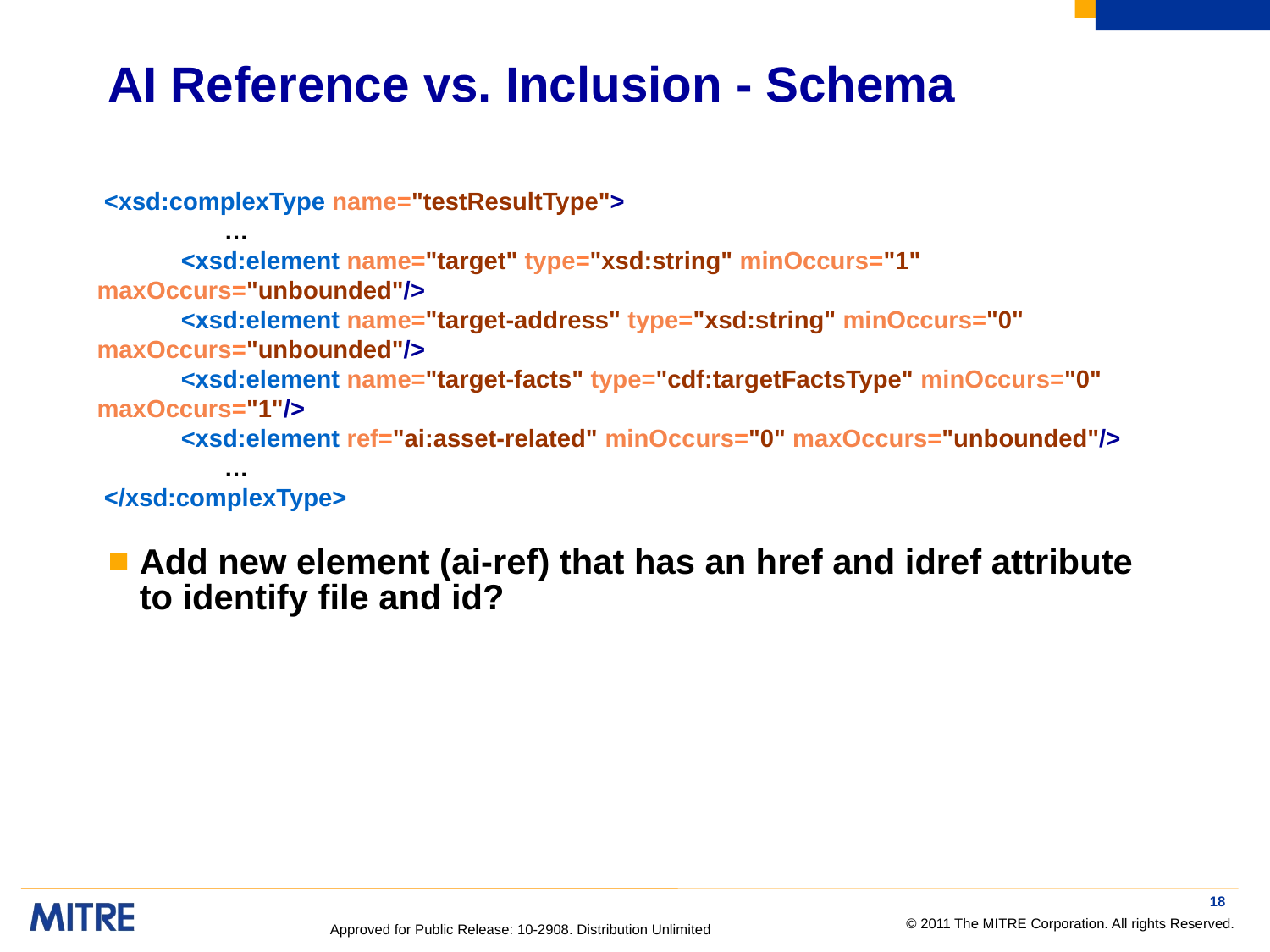

# AI Reference vs. Inclusion - Schema
 <xsd:complexType name="testResultType">
	…
            <xsd:element name="target" type="xsd:string" minOccurs="1" maxOccurs="unbounded"/>
            <xsd:element name="target-address" type="xsd:string" minOccurs="0" maxOccurs="unbounded"/>
            <xsd:element name="target-facts" type="cdf:targetFactsType" minOccurs="0" maxOccurs="1"/>
            <xsd:element ref="ai:asset-related" minOccurs="0" maxOccurs="unbounded"/>
	…
 </xsd:complexType>
Add new element (ai-ref) that has an href and idref attribute to identify file and id?
18